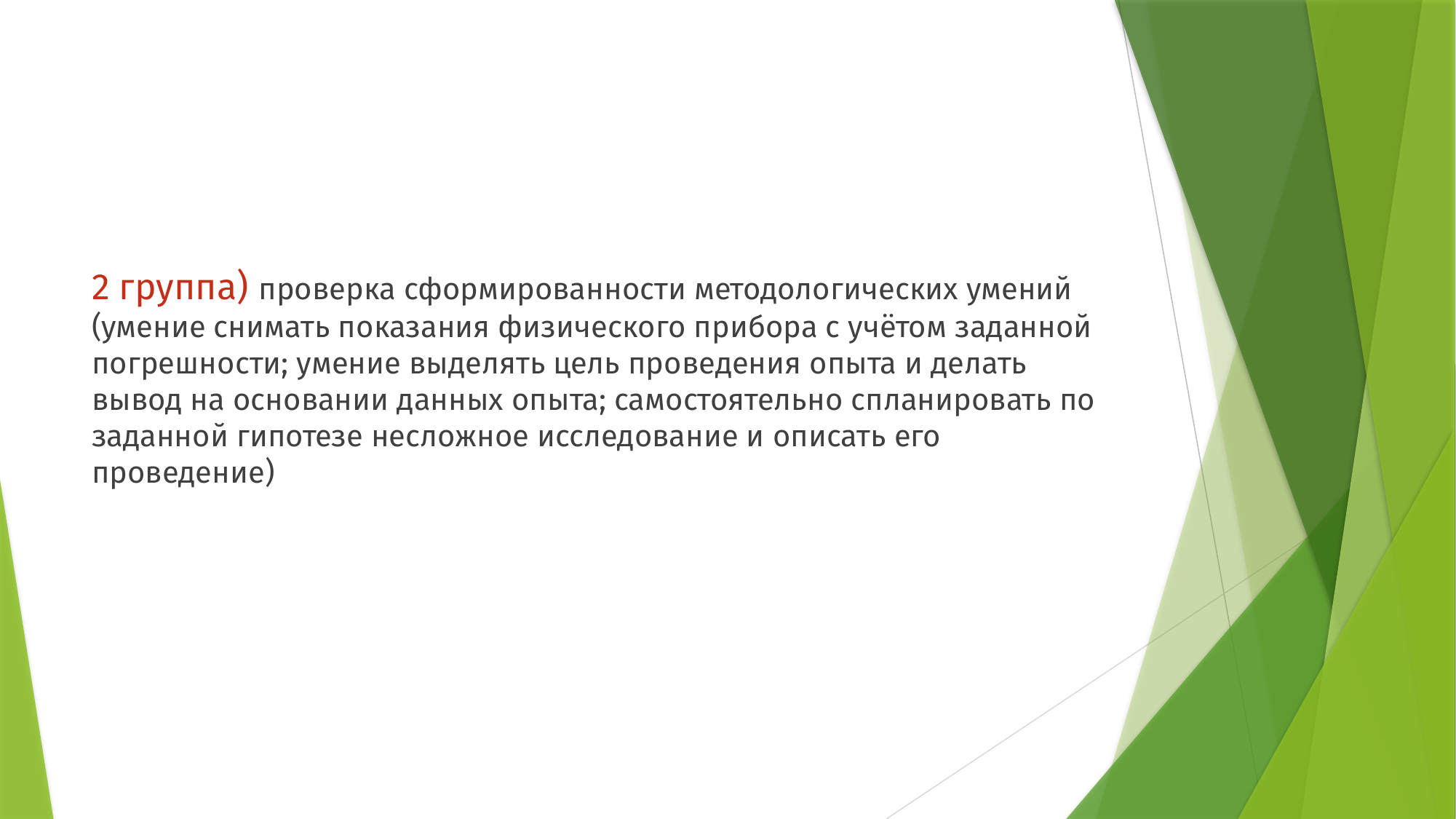

#
2 группа) проверка сформированности методологических умений (умение снимать показания физического прибора с учётом заданной погрешности; умение выделять цель проведения опыта и делать вывод на основании данных опыта; самостоятельно спланировать по заданной гипотезе несложное исследование и описать его проведение)